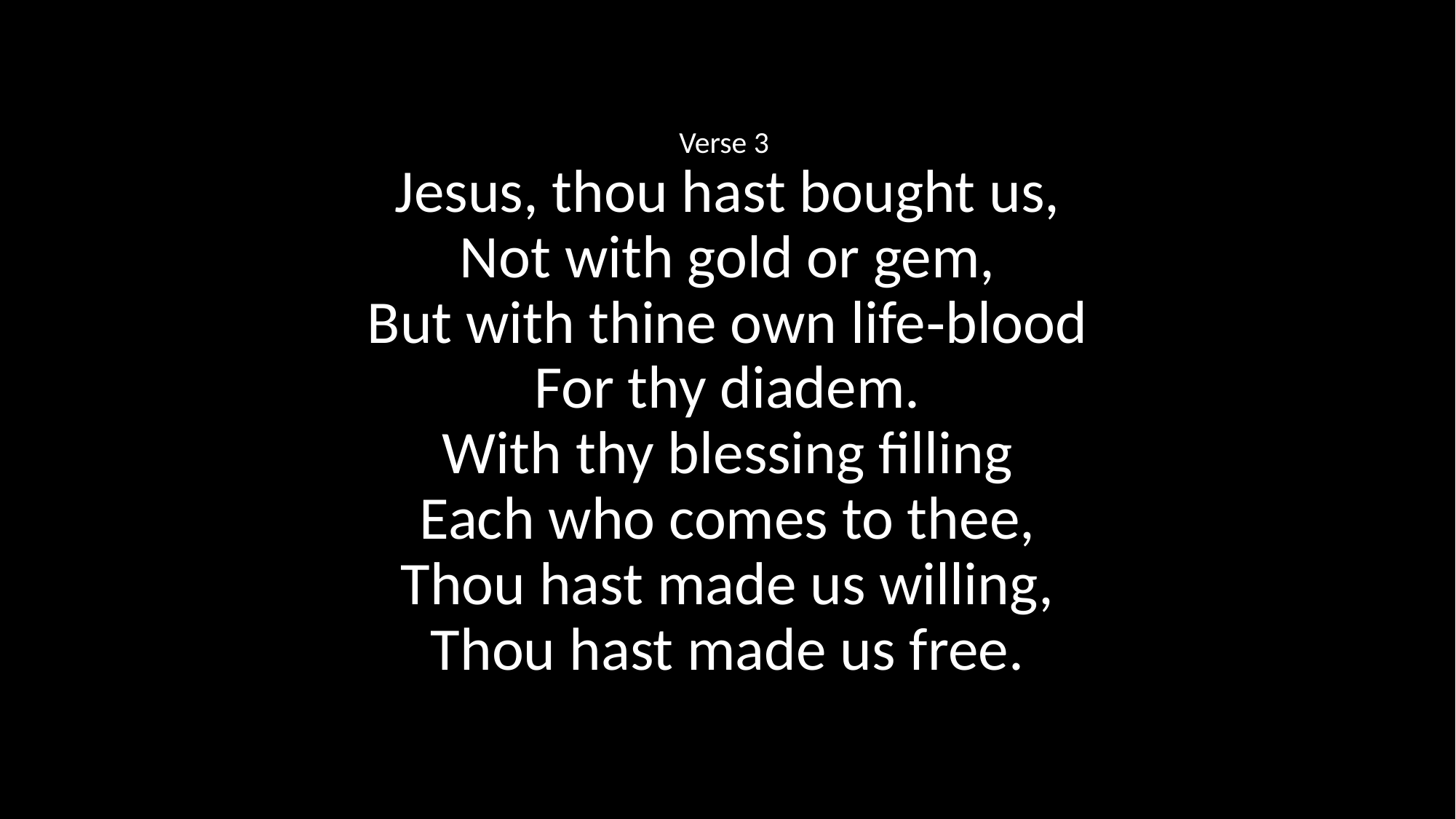

Verse 3
Jesus, thou hast bought us,
Not with gold or gem,
But with thine own life‑blood
For thy diadem.
With thy blessing filling
Each who comes to thee,
Thou hast made us willing,
Thou hast made us free.